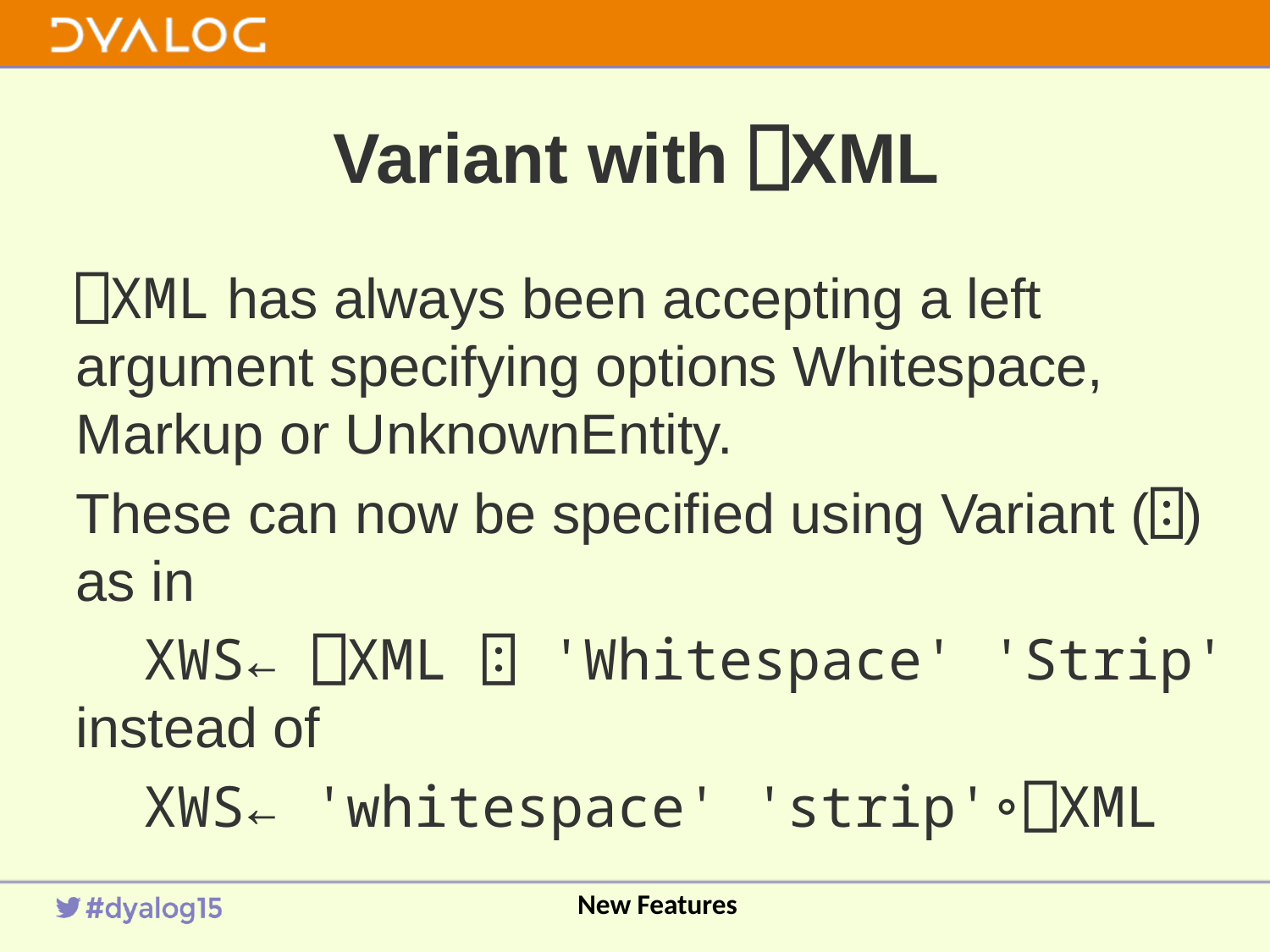

# Variant with ⎕XML
⎕XML has always been accepting a left argument specifying options Whitespace, Markup or UnknownEntity.
These can now be specified using Variant (⍠) as in
  XWS← ⎕XML ⍠ 'Whitespace' 'Strip' instead of
  XWS← 'whitespace' 'strip'∘⎕XML
New Features